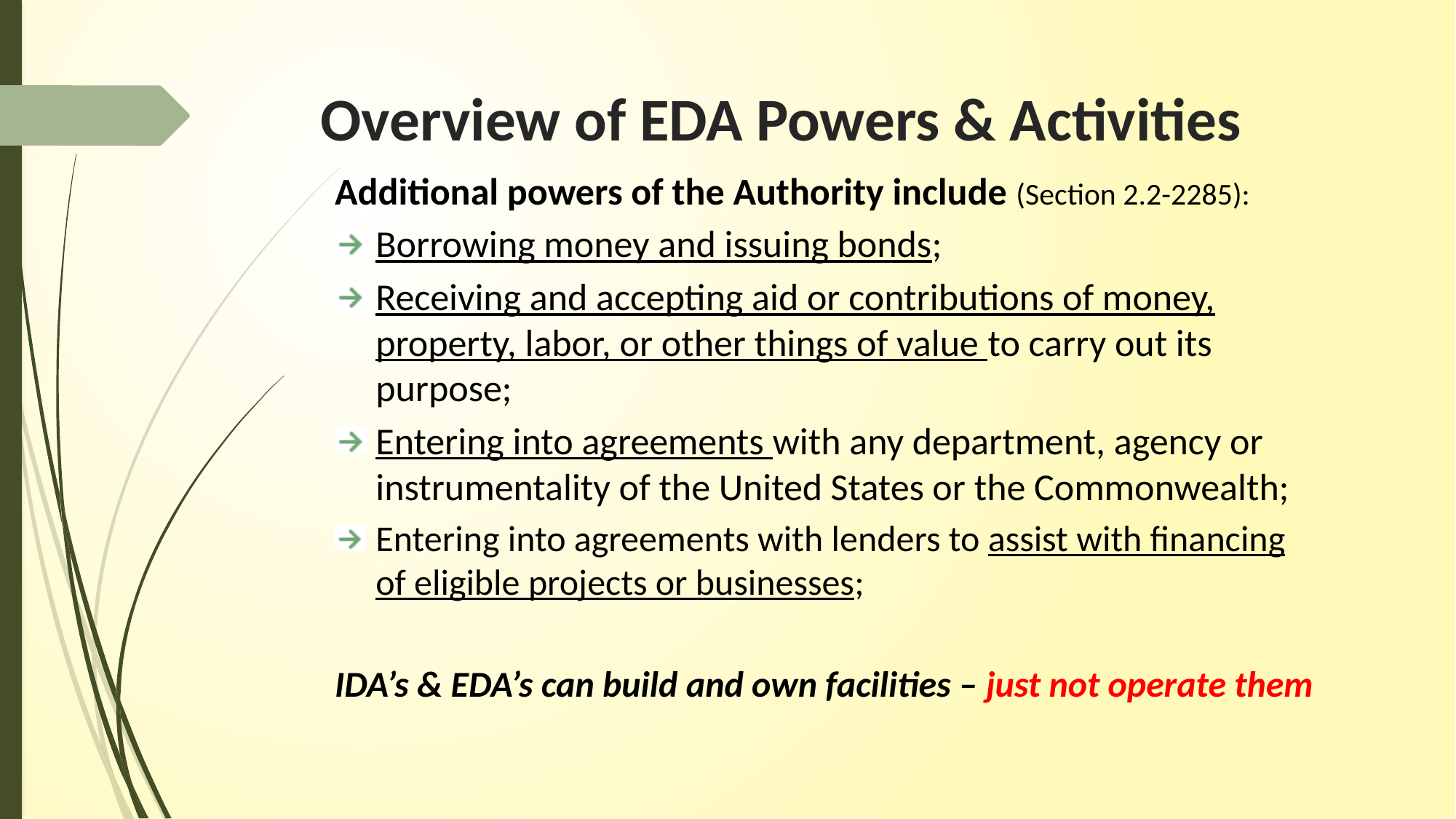

# Overview of EDA Powers & Activities
Additional powers of the Authority include (Section 2.2-2285):
Borrowing money and issuing bonds;
Receiving and accepting aid or contributions of money, property, labor, or other things of value to carry out its purpose;
Entering into agreements with any department, agency or instrumentality of the United States or the Commonwealth;
Entering into agreements with lenders to assist with financing of eligible projects or businesses;

IDA’s & EDA’s can build and own facilities – just not operate them